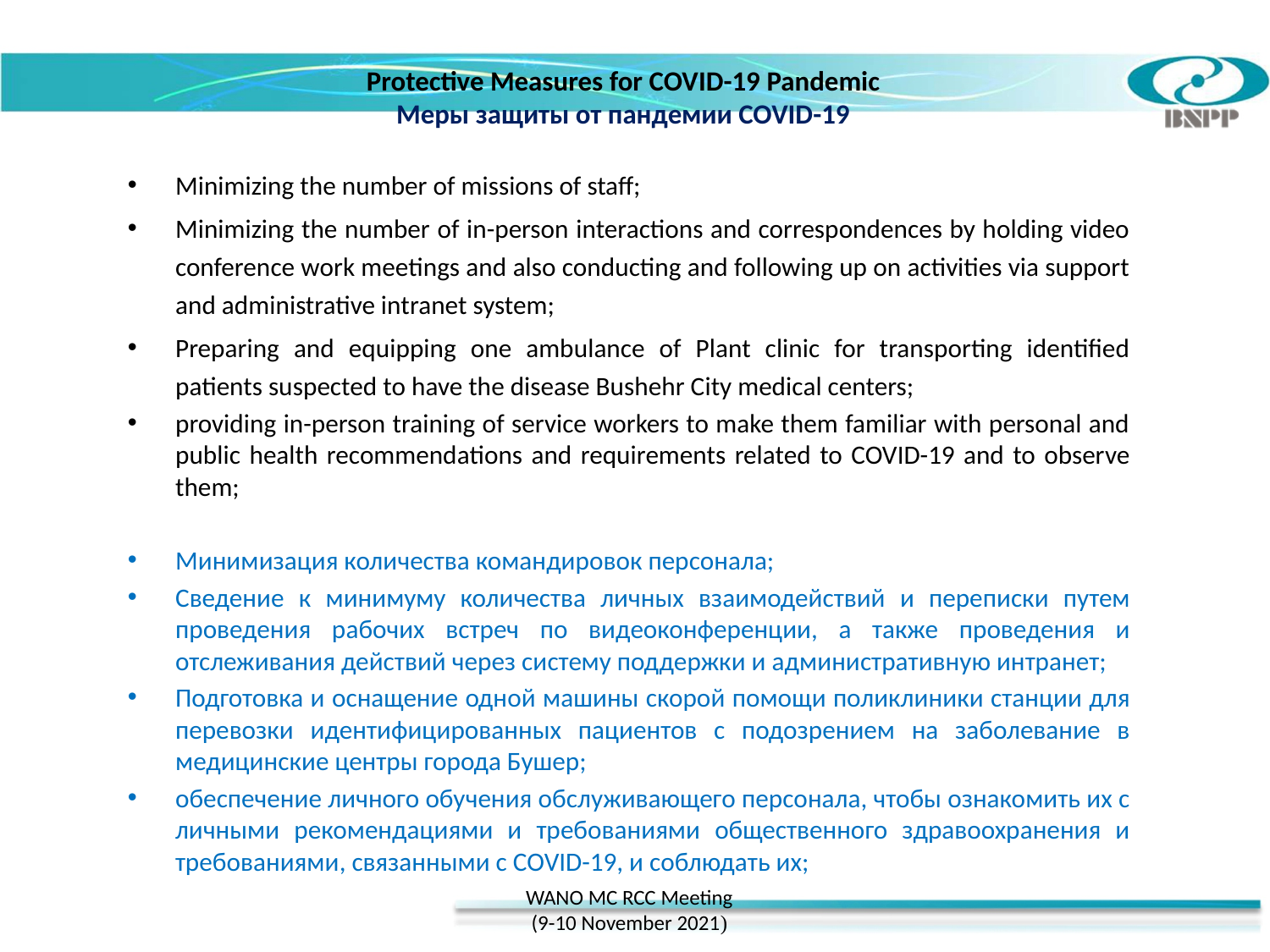

# Protective Measures for COVID-19 Pandemic Меры защиты от пандемии COVID-19
Minimizing the number of missions of staff;
Minimizing the number of in-person interactions and correspondences by holding video conference work meetings and also conducting and following up on activities via support and administrative intranet system;
Preparing and equipping one ambulance of Plant clinic for transporting identified patients suspected to have the disease Bushehr City medical centers;
providing in-person training of service workers to make them familiar with personal and public health recommendations and requirements related to COVID-19 and to observe them;

Минимизация количества командировок персонала;
Сведение к минимуму количества личных взаимодействий и переписки путем проведения рабочих встреч по видеоконференции, а также проведения и отслеживания действий через систему поддержки и административную интранет;
Подготовка и оснащение одной машины скорой помощи поликлиники станции для перевозки идентифицированных пациентов с подозрением на заболевание в медицинские центры города Бушер;
обеспечение личного обучения обслуживающего персонала, чтобы ознакомить их с личными рекомендациями и требованиями общественного здравоохранения и требованиями, связанными с COVID-19, и соблюдать их;
WANO MC RCC Meeting
(9-10 November 2021)